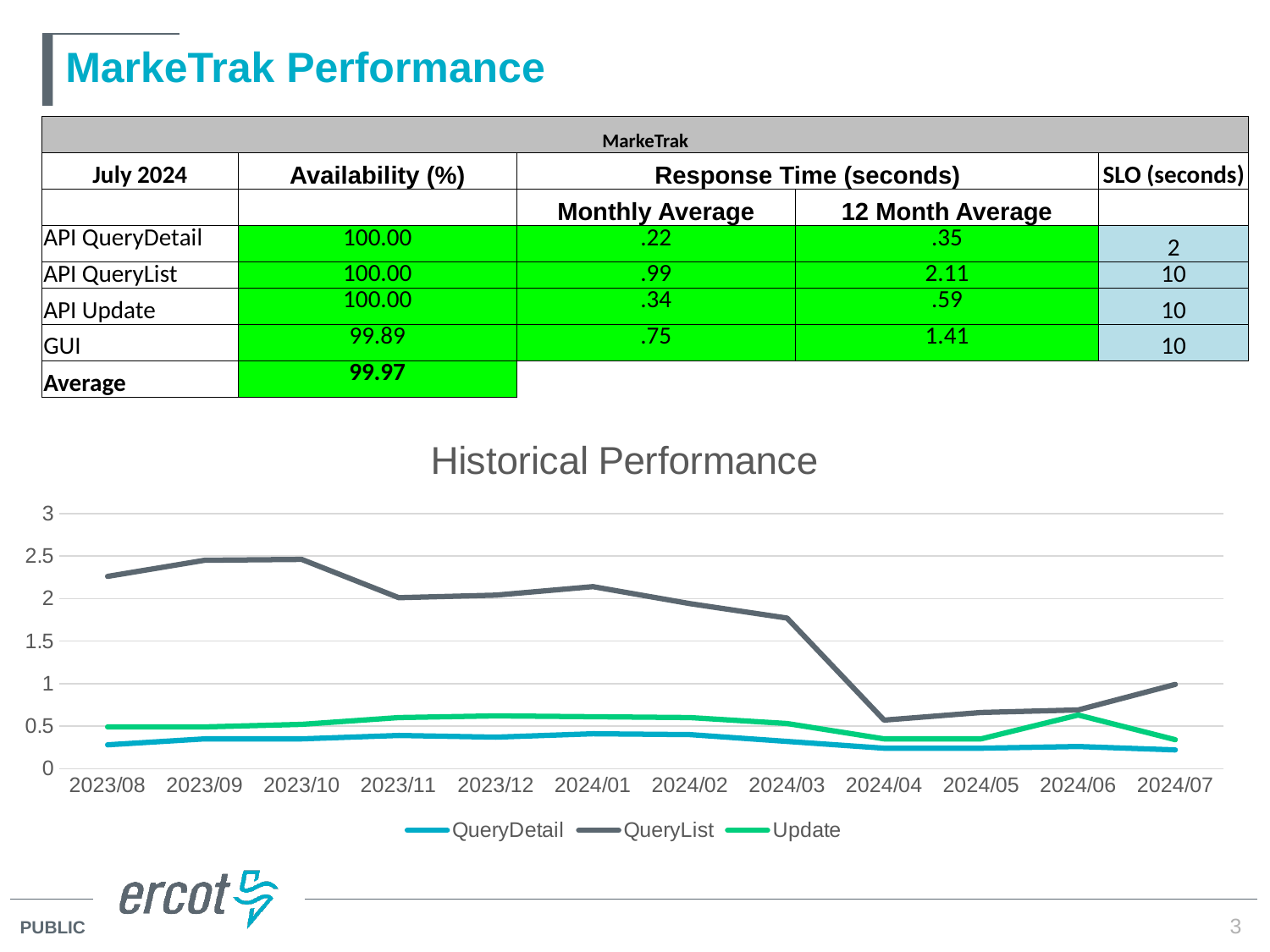

# MarkeTrak Performance
| MarkeTrak |  |  |  |  |
| --- | --- | --- | --- | --- |
| July 2024 | Availability (%) | Response Time (seconds) |  | SLO (seconds) |
|  |  | Monthly Average | 12 Month Average |  |
| API QueryDetail | 100.00 | .22 | .35 | 2 |
| API QueryList | 100.00 | .99 | 2.11 | 10 |
| API Update | 100.00 | .34 | .59 | 10 |
| GUI | 99.89 | .75 | 1.41 | 10 |
| Average | 99.97 |  |  |  |

### Chart: Historical Performance

| Category | QueryDetail | QueryList | Update |
|---|---|---|---|
| 2023/08 | 0.28 | 2.26 | 0.49 |
| 2023/09 | 0.35 | 2.45 | 0.49 |
| 2023/10 | 0.35 | 2.46 | 0.52 |
| 2023/11 | 0.39 | 2.01 | 0.6 |
| 2023/12 | 0.37 | 2.04 | 0.62 |
| 2024/01 | 0.41 | 2.14 | 0.61 |
| 2024/02 | 0.4 | 1.94 | 0.6 |
| 2024/03 | 0.32 | 1.77 | 0.53 |
| 2024/04 | 0.24 | 0.57 | 0.35 |
| 2024/05 | 0.24 | 0.66 | 0.35 |
| 2024/06 | 0.26 | 0.69 | 0.63 |
| 2024/07 | 0.22 | 0.99 | 0.34 |
3